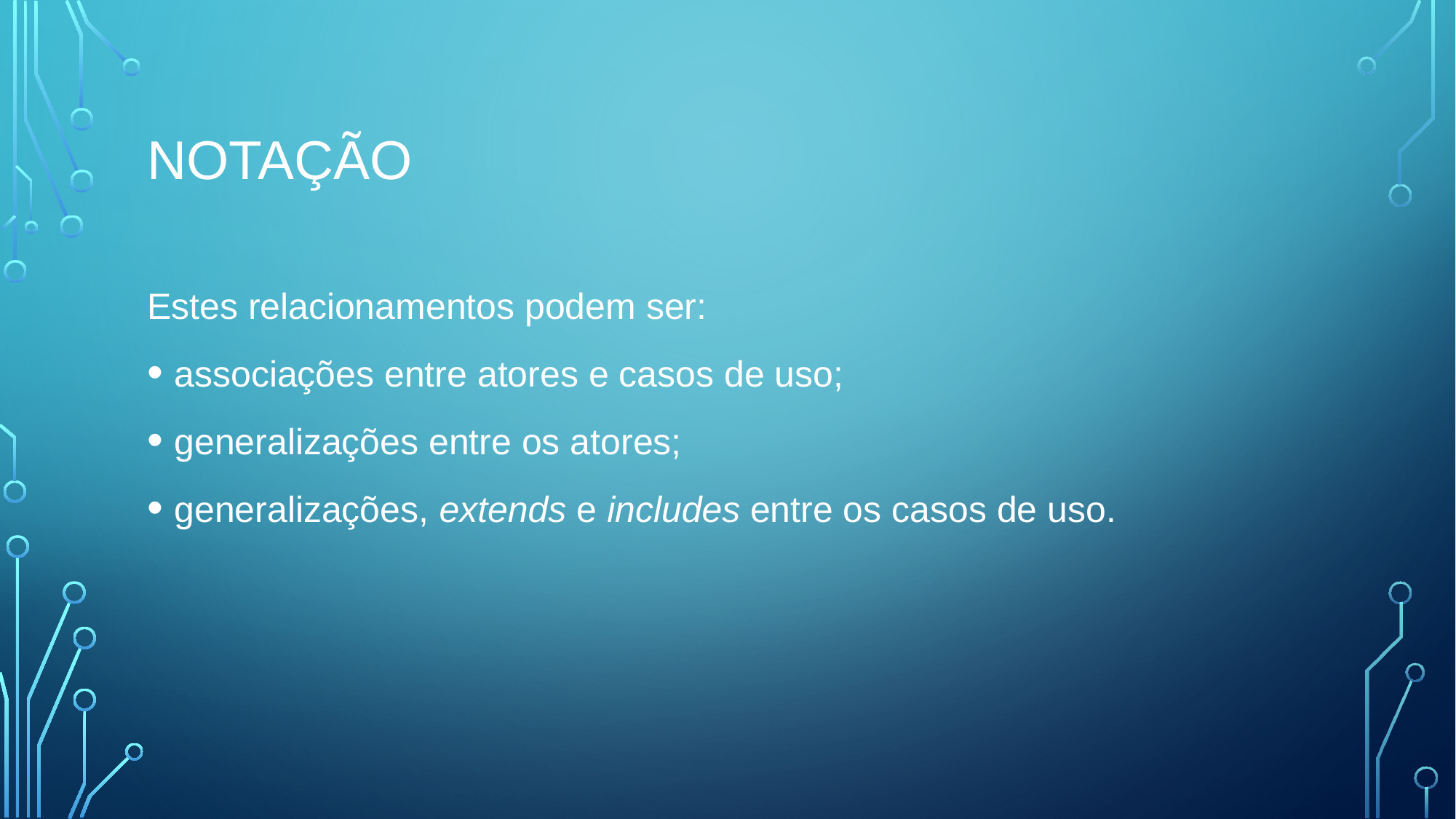

# Notação
Estes relacionamentos podem ser:
associações entre atores e casos de uso;
generalizações entre os atores;
generalizações, extends e includes entre os casos de uso.